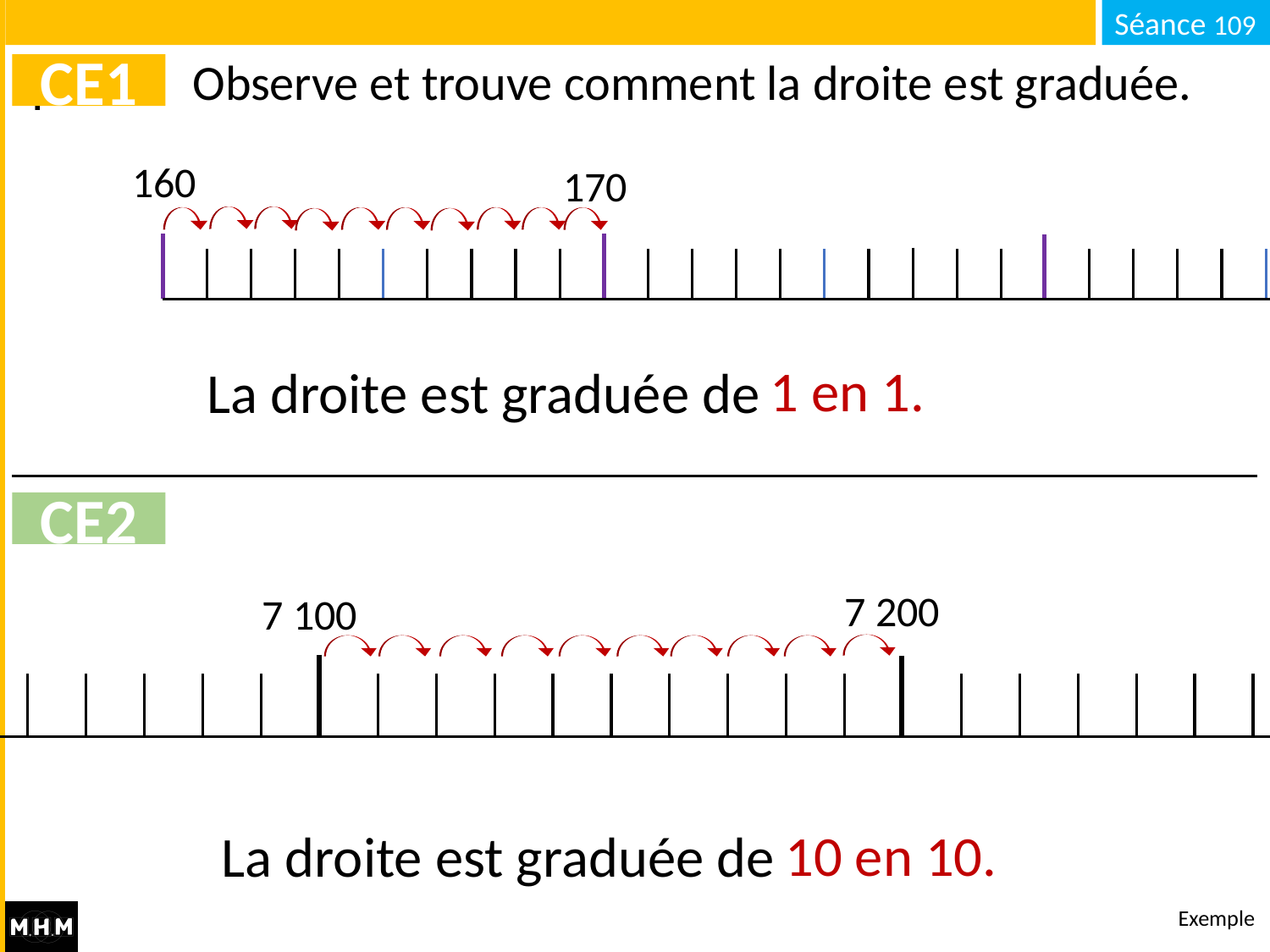

# Observe et trouve comment la droite est graduée.
CE1
160
170

1 en 1.
La droite est graduée de
CE2
7 200
7 100

10 en 10.
La droite est graduée de
Exemple